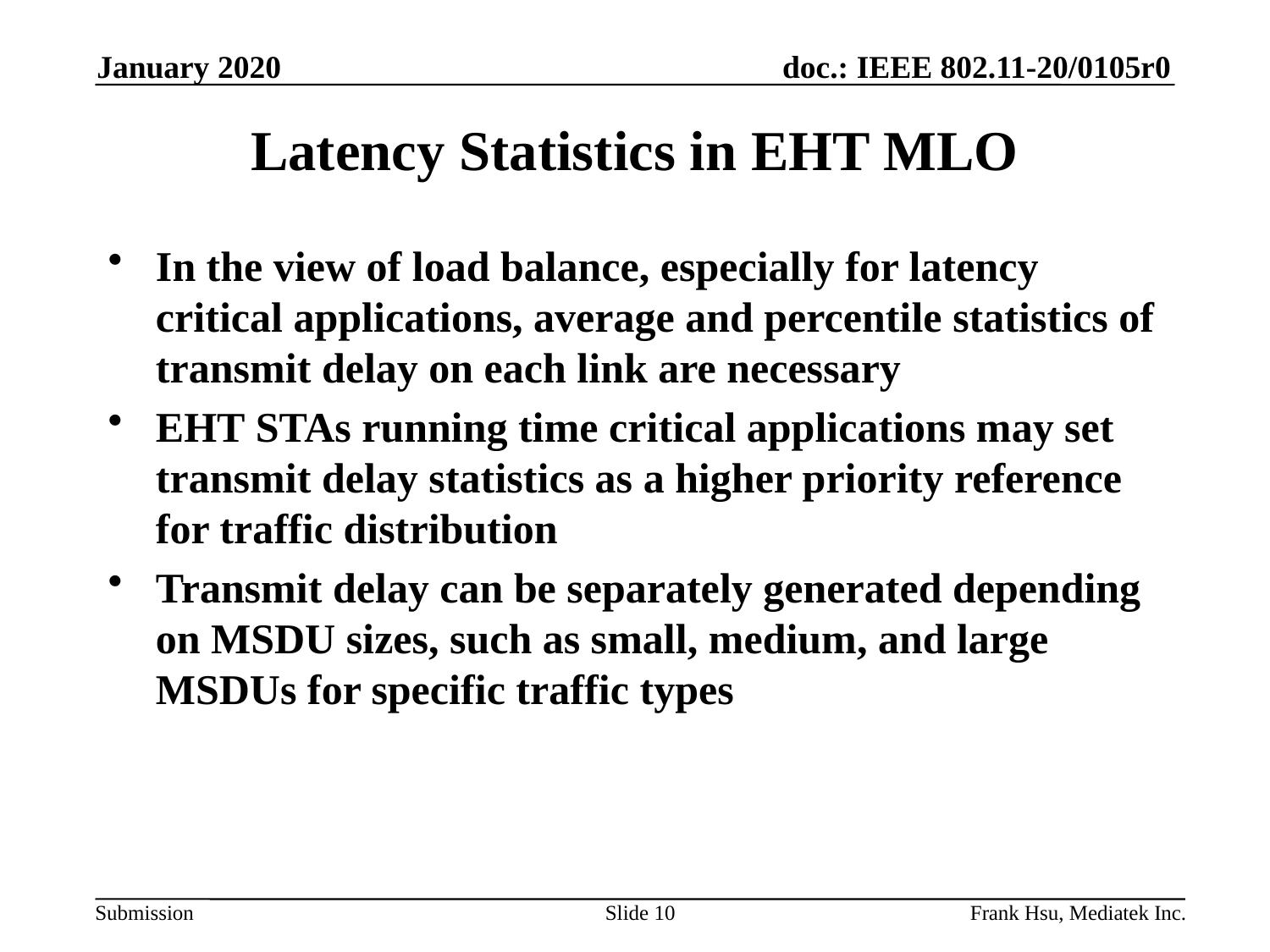

January 2020
# Latency Statistics in EHT MLO
In the view of load balance, especially for latency critical applications, average and percentile statistics of transmit delay on each link are necessary
EHT STAs running time critical applications may set transmit delay statistics as a higher priority reference for traffic distribution
Transmit delay can be separately generated depending on MSDU sizes, such as small, medium, and large MSDUs for specific traffic types

Slide 10
Frank Hsu, Mediatek Inc.